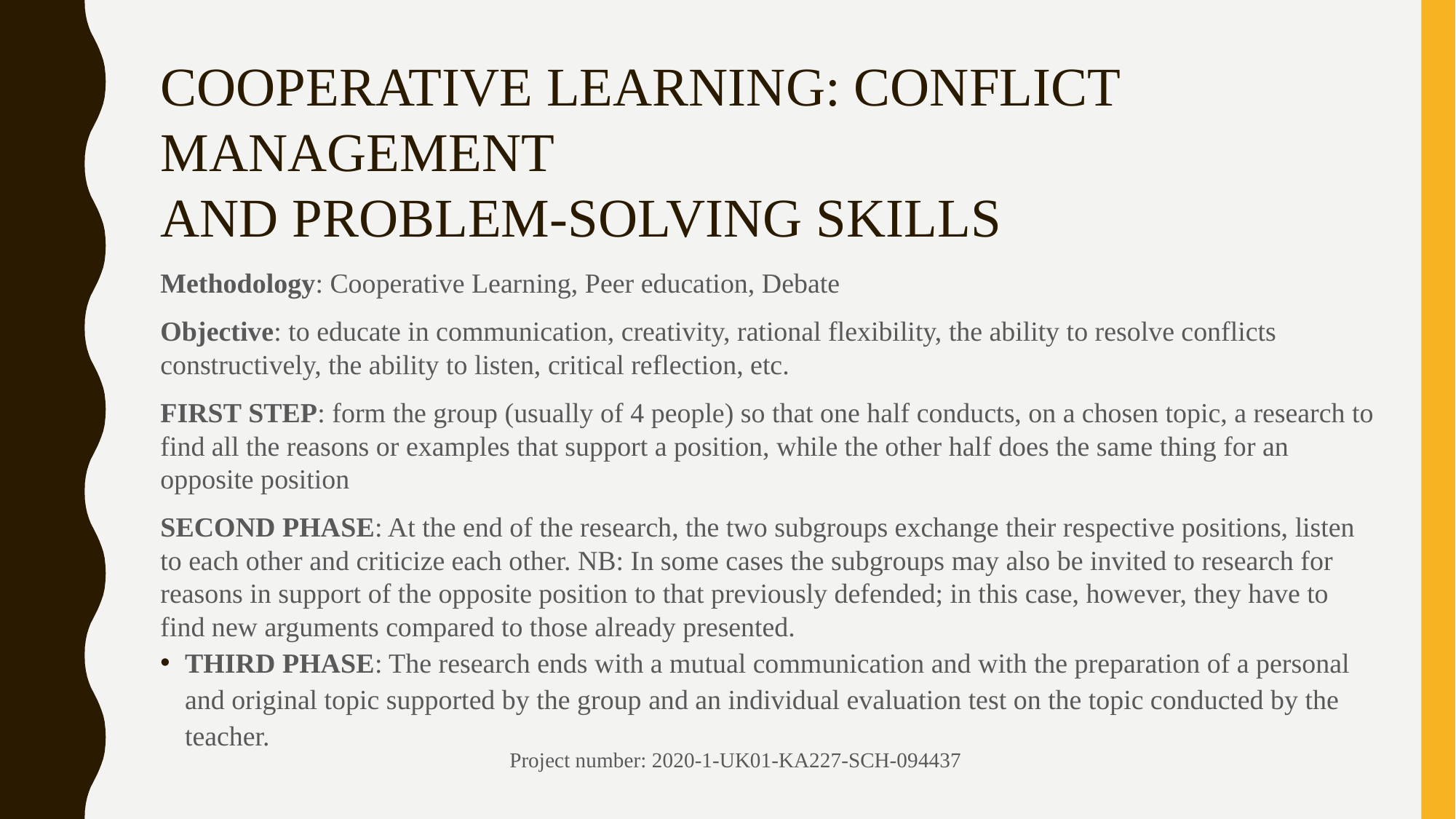

# COOPERATIVE LEARNING: CONFLICT MANAGEMENT AND PROBLEM-SOLVING SKILLS

Methodology: Cooperative Learning, Peer education, Debate
Objective: to educate in communication, creativity, rational flexibility, the ability to resolve conflicts constructively, the ability to listen, critical reflection, etc.
FIRST STEP: form the group (usually of 4 people) so that one half conducts, on a chosen topic, a research to find all the reasons or examples that support a position, while the other half does the same thing for an opposite position
SECOND PHASE: At the end of the research, the two subgroups exchange their respective positions, listen to each other and criticize each other. NB: In some cases the subgroups may also be invited to research for reasons in support of the opposite position to that previously defended; in this case, however, they have to find new arguments compared to those already presented.
THIRD PHASE: The research ends with a mutual communication and with the preparation of a personal and original topic supported by the group and an individual evaluation test on the topic conducted by the teacher.
Project number: 2020-1-UK01-KA227-SCH-094437